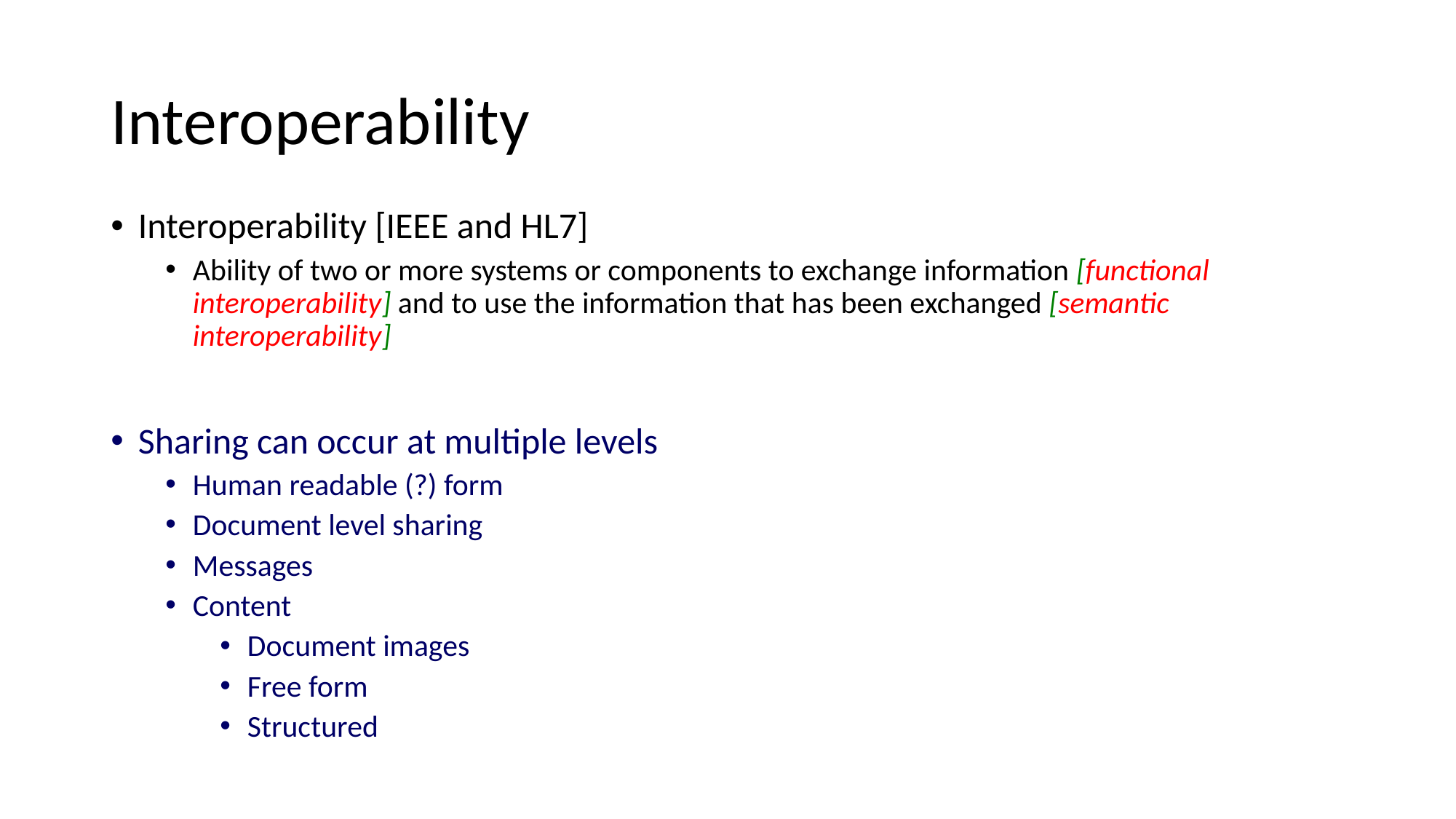

# Interoperability
Interoperability [IEEE and HL7]
Ability of two or more systems or components to exchange information [functional interoperability] and to use the information that has been exchanged [semantic interoperability]

Sharing can occur at multiple levels
Human readable (?) form
Document level sharing
Messages
Content
Document images
Free form
Structured